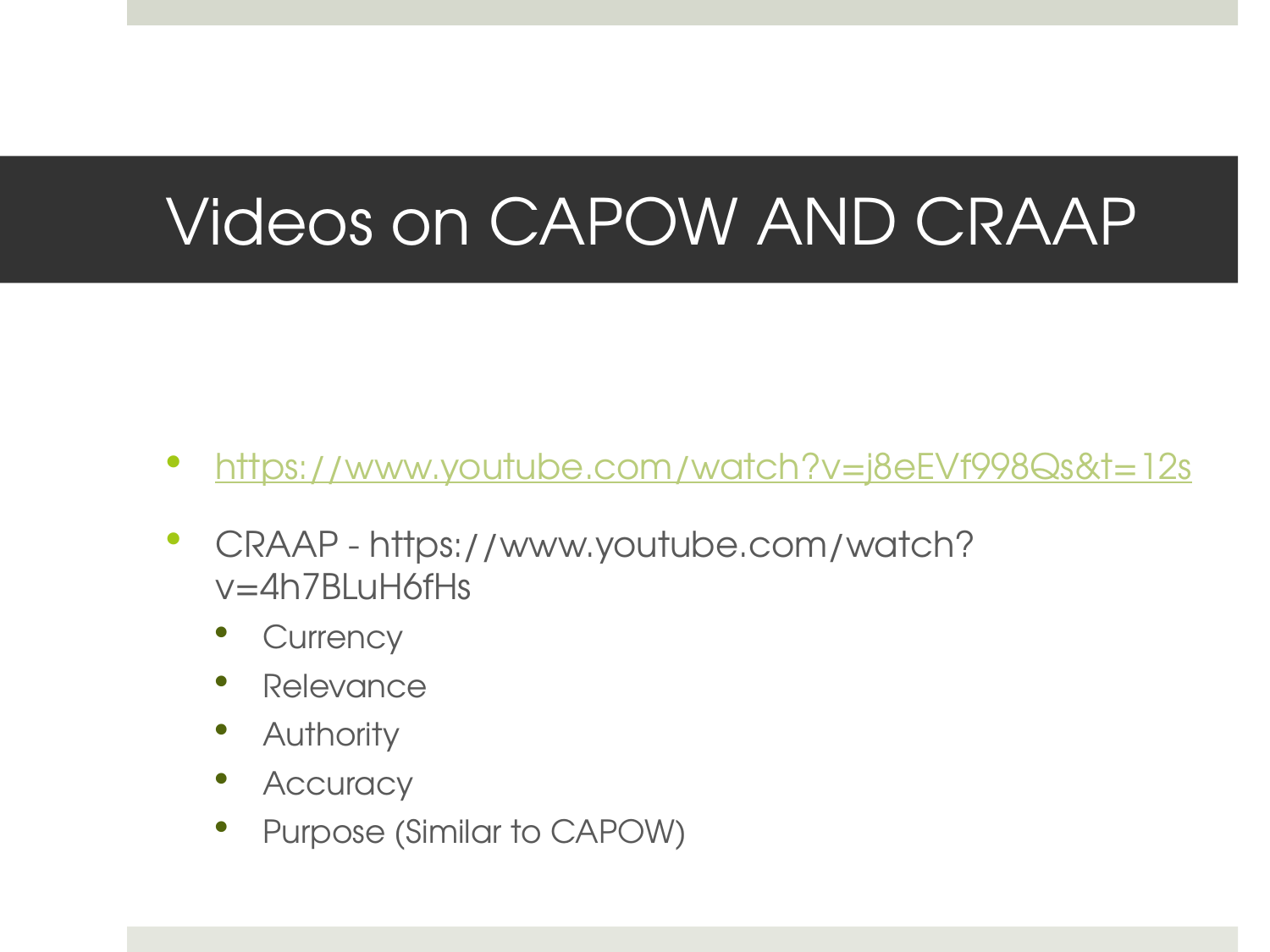

# Videos on CAPOW AND CRAAP

https://www.youtube.com/watch?v=j8eEVf998Qs&t=12s
CRAAP - https://www.youtube.com/watch?v=4h7BLuH6fHs
Currency
Relevance
Authority
Accuracy
Purpose (Similar to CAPOW)